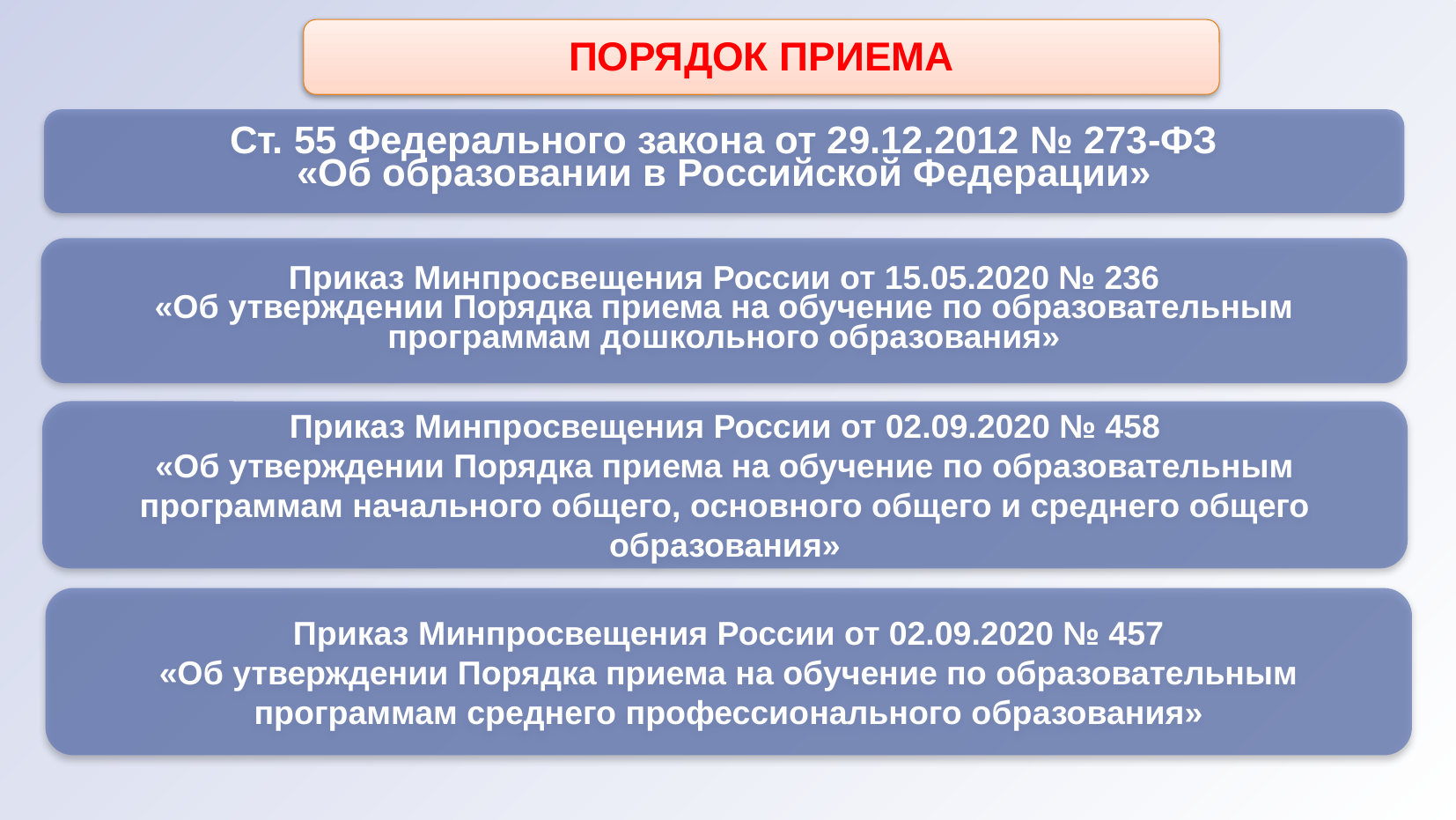

ПОРЯДОК ПРИЕМА

Ст. 55 Федерального закона от 29.12.2012 № 273-ФЗ
«Об образовании в Российской Федерации»

Приказ Минпросвещения России от 15.05.2020 № 236
«Об утверждении Порядка приема на обучение по образовательным программам дошкольного образования»

Приказ Минпросвещения России от 02.09.2020 № 458
«Об утверждении Порядка приема на обучение по образовательным программам начального общего, основного общего и среднего общего образования»

Приказ Минпросвещения России от 02.09.2020 № 457
«Об утверждении Порядка приема на обучение по образовательным программам среднего профессионального образования»